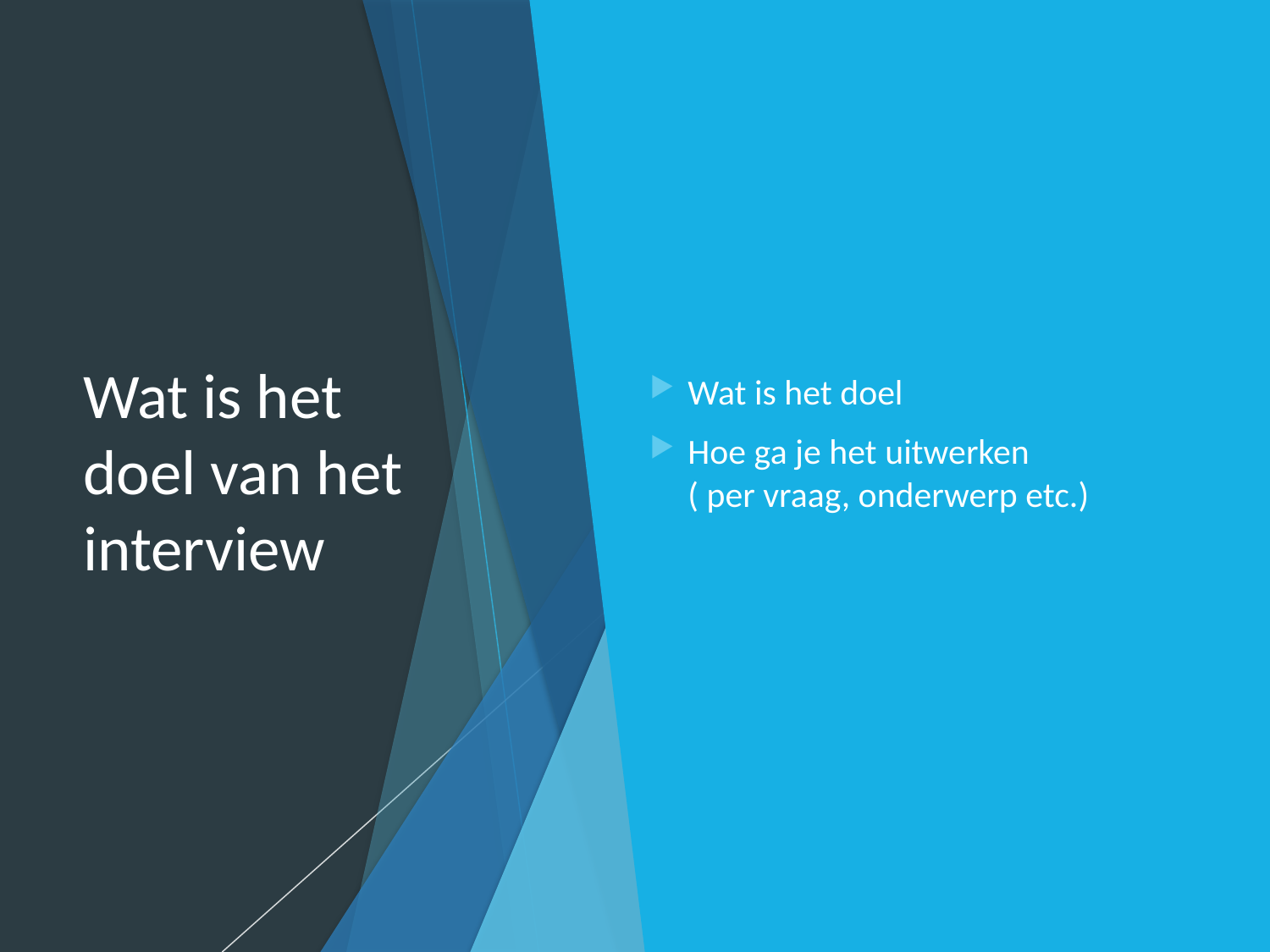

# Wat is het doel van het interview
Wat is het doel
Hoe ga je het uitwerken                    ( per vraag, onderwerp etc.)